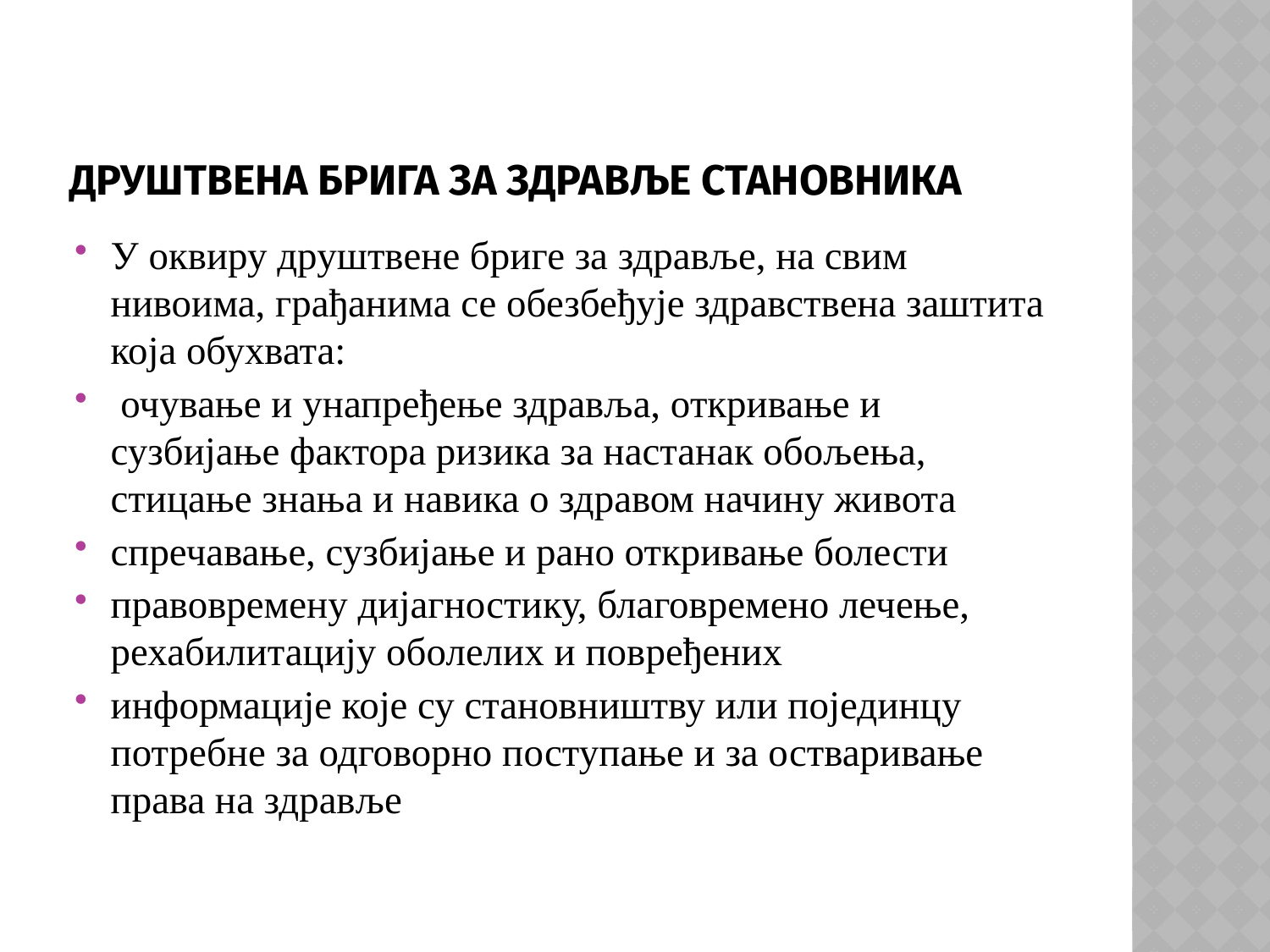

# ДРУШТВЕНА БРИГА ЗА ЗДРАВЉЕ СТАНОВНИКА
У оквиру друштвене бриге за здравље, на свим нивоима, грађанима се обезбеђује здравствена заштита која обухвата:
 очување и унапређење здравља, откривање и сузбијање фактора ризика за настанак обољења, стицање знања и навика о здравом начину живота
спречавање, сузбијање и рано откривање болести
правовремену дијагностику, благовремено лечење, рехабилитацију оболелих и повређених
информације које су становништву или појединцу потребне за одговорно поступање и за остваривање права на здравље